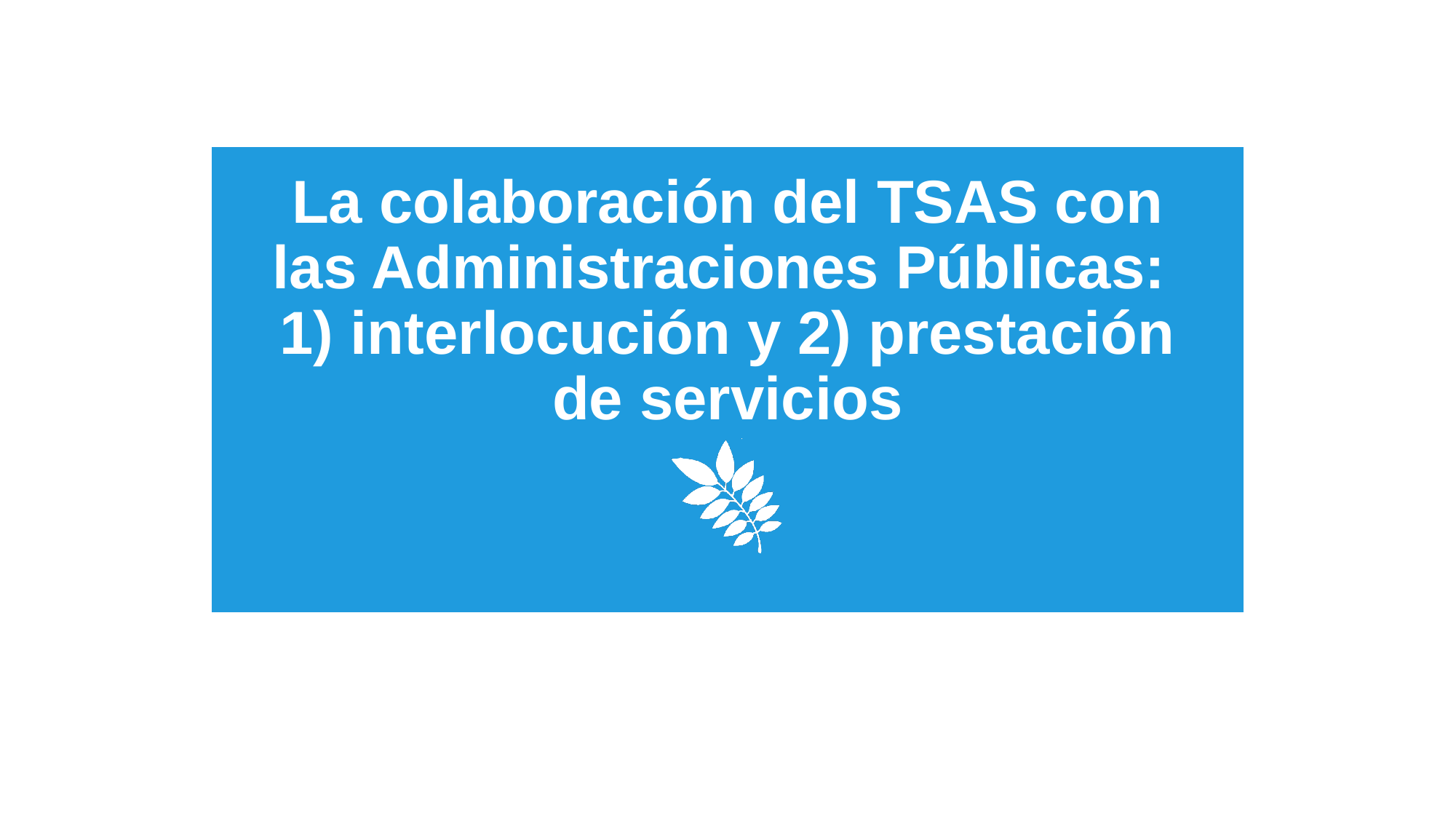

# La colaboración del TSAS con las Administraciones Públicas: 1) interlocución y 2) prestación de servicios